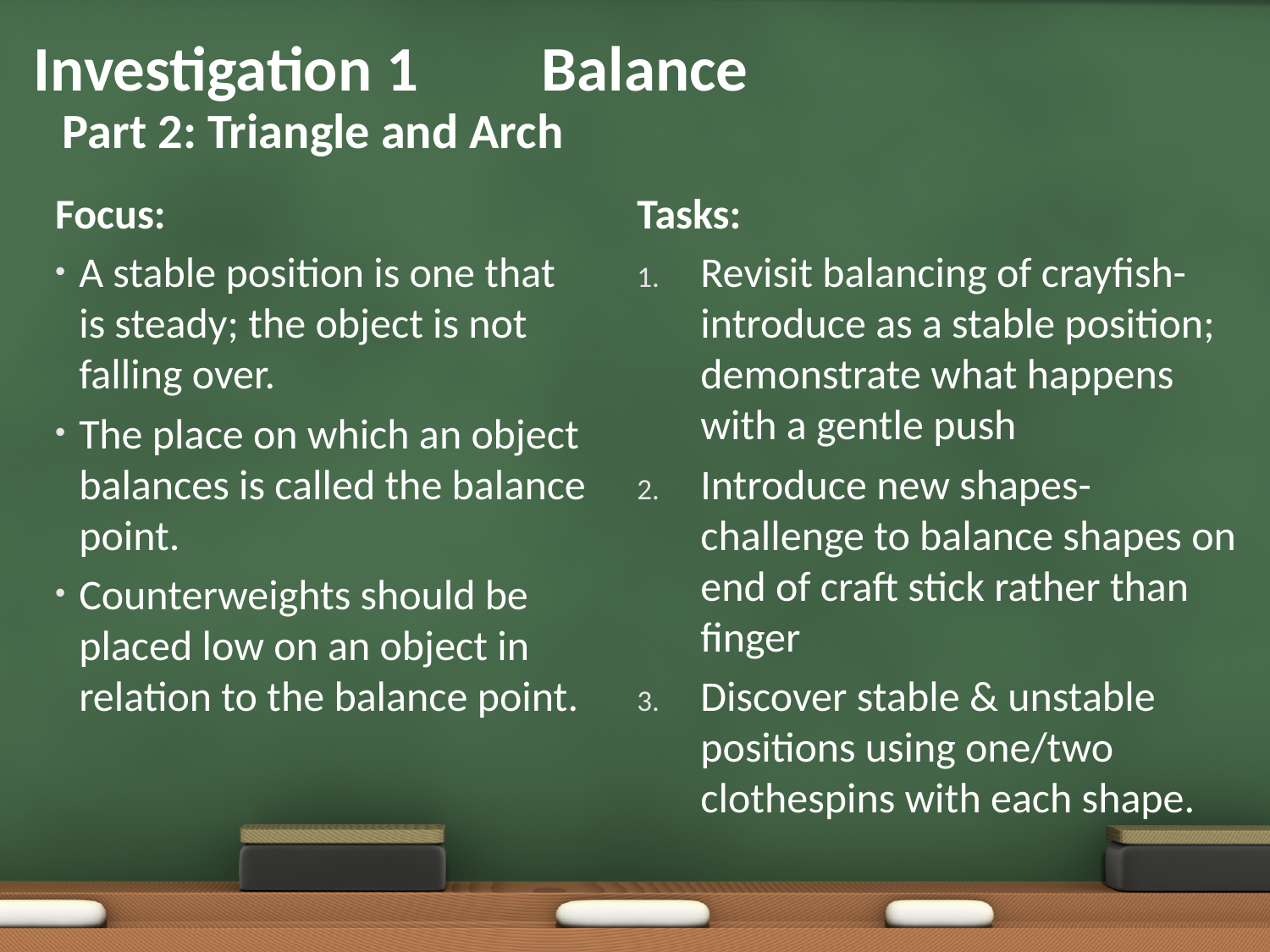

# Investigation 1	Balance
Part 2: Triangle and Arch
Tasks:
Revisit balancing of crayfish- introduce as a stable position; demonstrate what happens with a gentle push
Introduce new shapes- challenge to balance shapes on end of craft stick rather than finger
Discover stable & unstable positions using one/two clothespins with each shape.
Focus:
A stable position is one that is steady; the object is not falling over.
The place on which an object balances is called the balance point.
Counterweights should be placed low on an object in relation to the balance point.